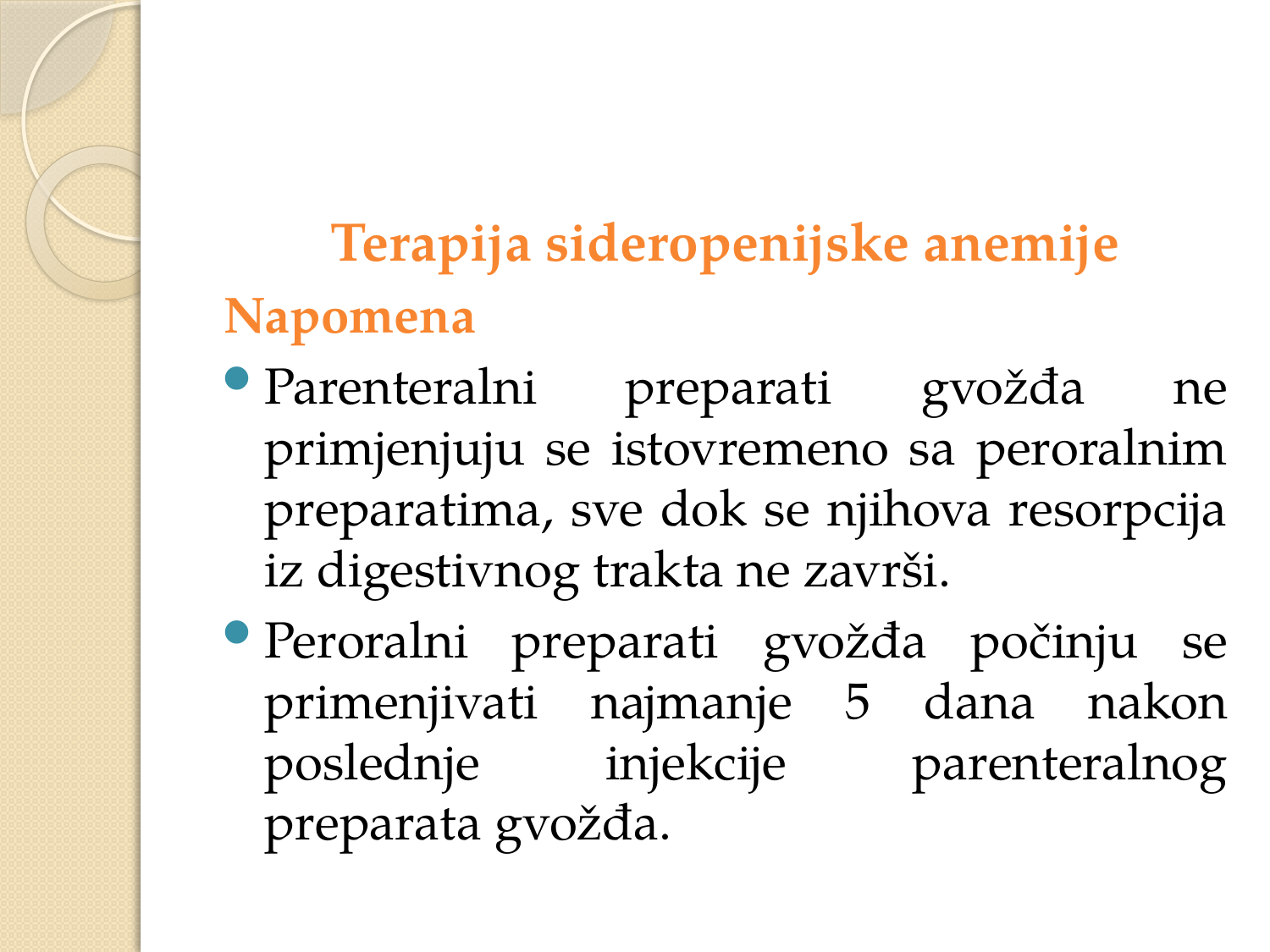

#
Terapija sideropenijske anemije
Napomena
Parenteralni preparati gvožđa ne primjenjuju se istovremeno sa peroralnim preparatima, sve dok se njihova resorpcija iz digestivnog trakta ne završi.
Peroralni preparati gvožđa počinju se primenjivati najmanje 5 dana nakon poslednje injekcije parenteralnog preparata gvožđa.